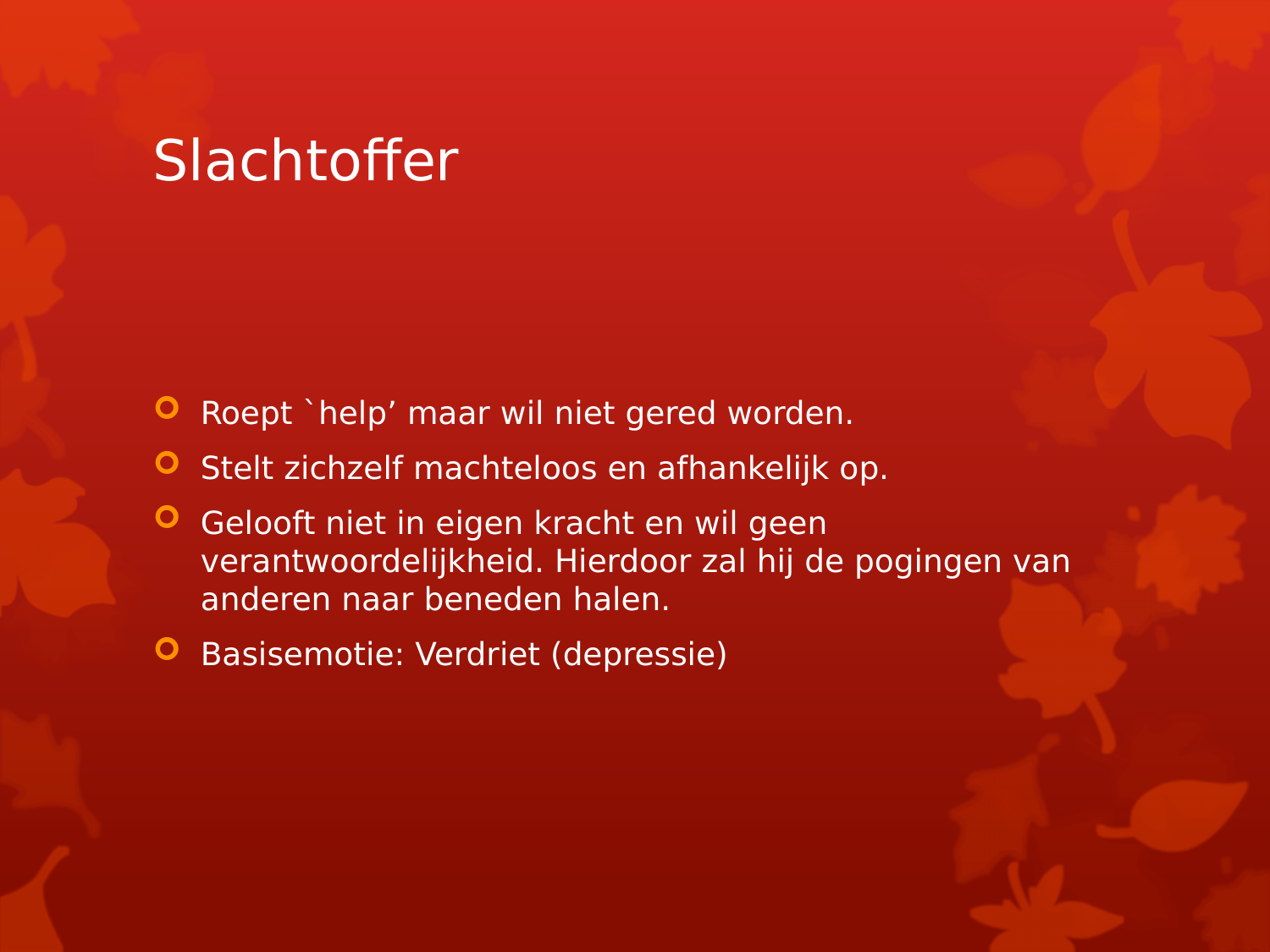

# Slachtoffer
Roept `help’ maar wil niet gered worden.
Stelt zichzelf machteloos en afhankelijk op.
Gelooft niet in eigen kracht en wil geen verantwoordelijkheid. Hierdoor zal hij de pogingen van anderen naar beneden halen.
Basisemotie: Verdriet (depressie)